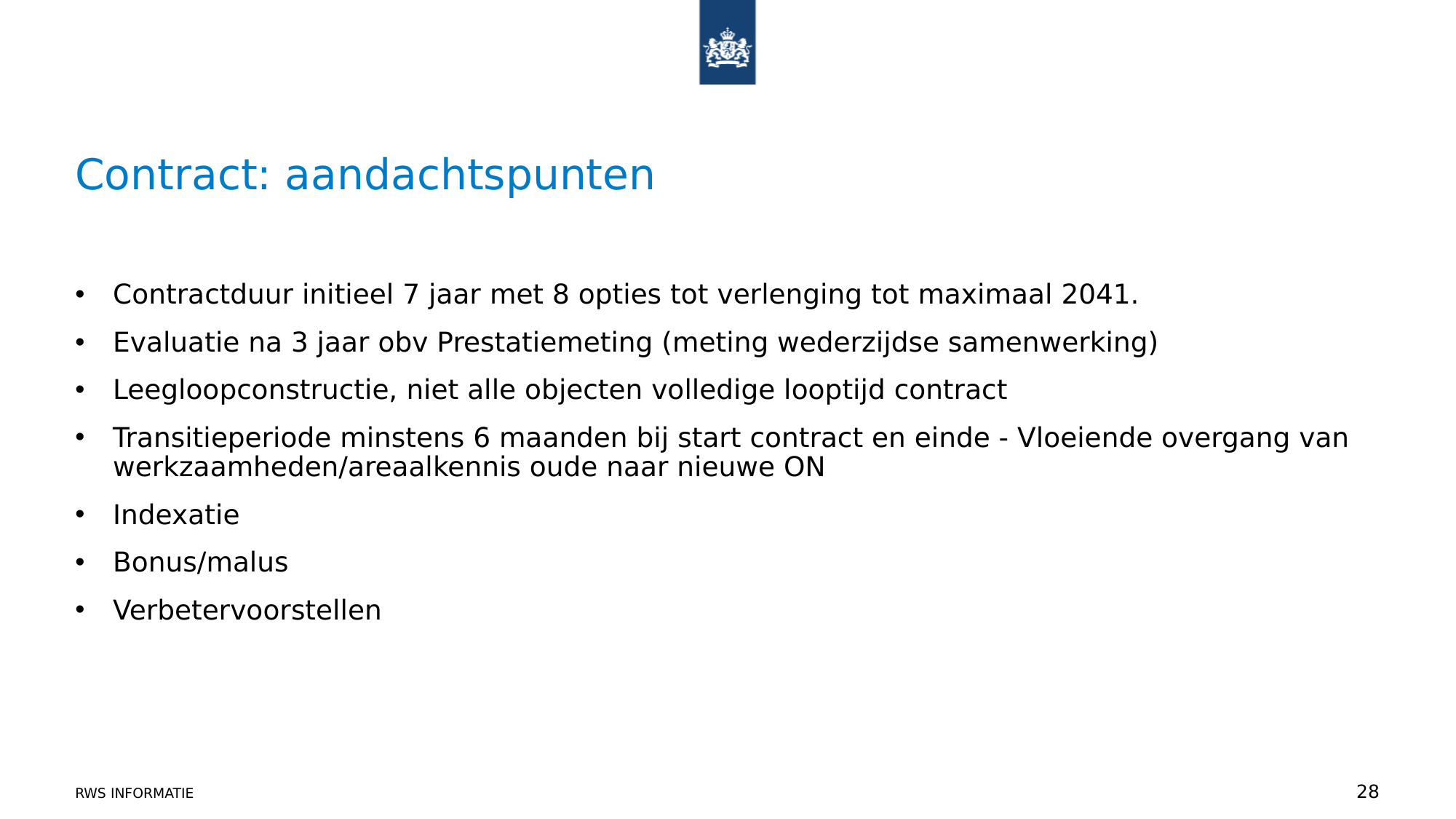

# Contract: aandachtspunten
Contractduur initieel 7 jaar met 8 opties tot verlenging tot maximaal 2041.
Evaluatie na 3 jaar obv Prestatiemeting (meting wederzijdse samenwerking)
Leegloopconstructie, niet alle objecten volledige looptijd contract
Transitieperiode minstens 6 maanden bij start contract en einde - Vloeiende overgang van werkzaamheden/areaalkennis oude naar nieuwe ON
Indexatie
Bonus/malus
Verbetervoorstellen
RWS Informatie
28